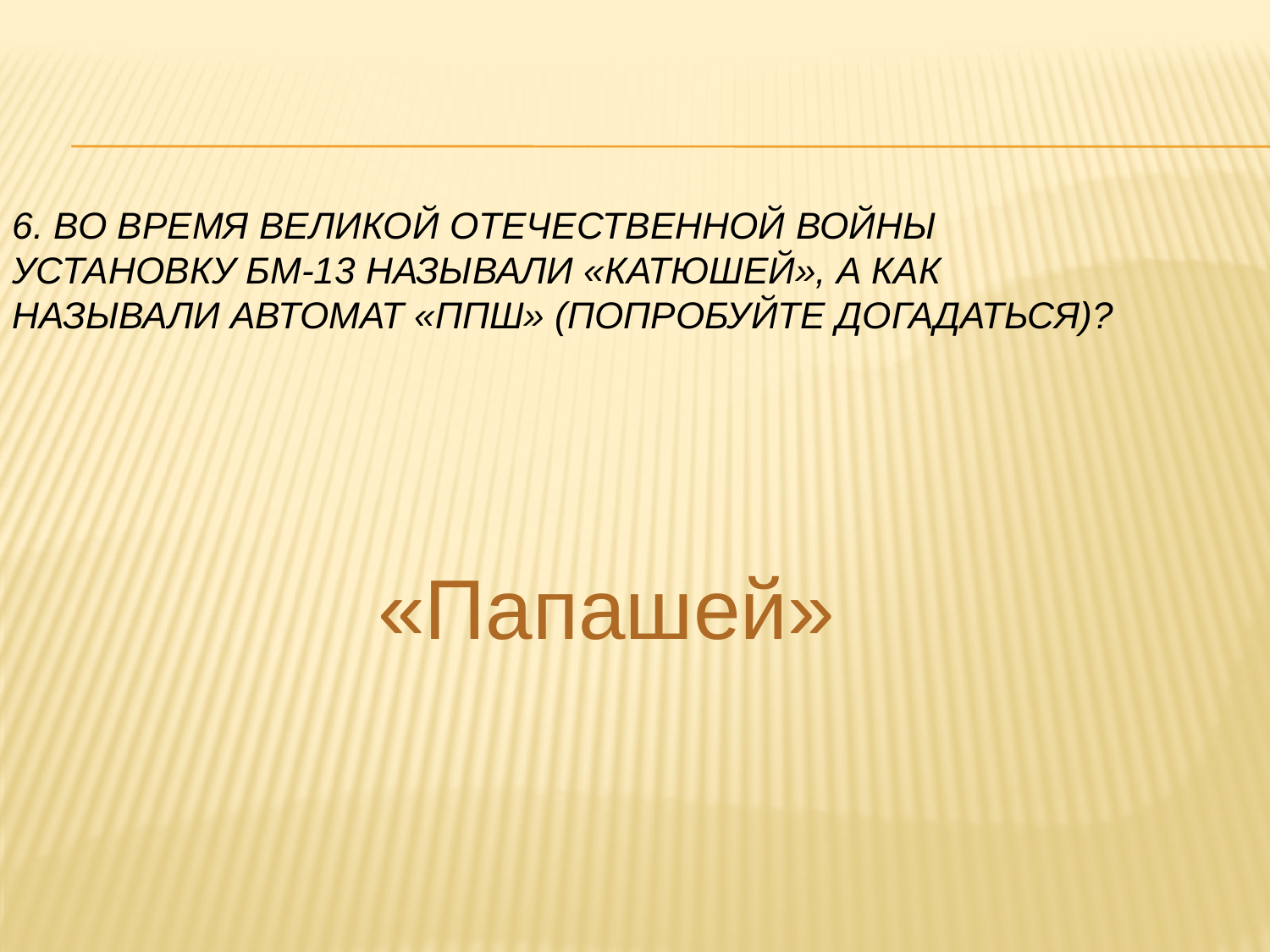

# 6. Во время Великой Отечественной войны установку БМ-13 называли «катюшей», а как называли автомат «ППШ» (попробуйте догадаться)?
«Папашей»